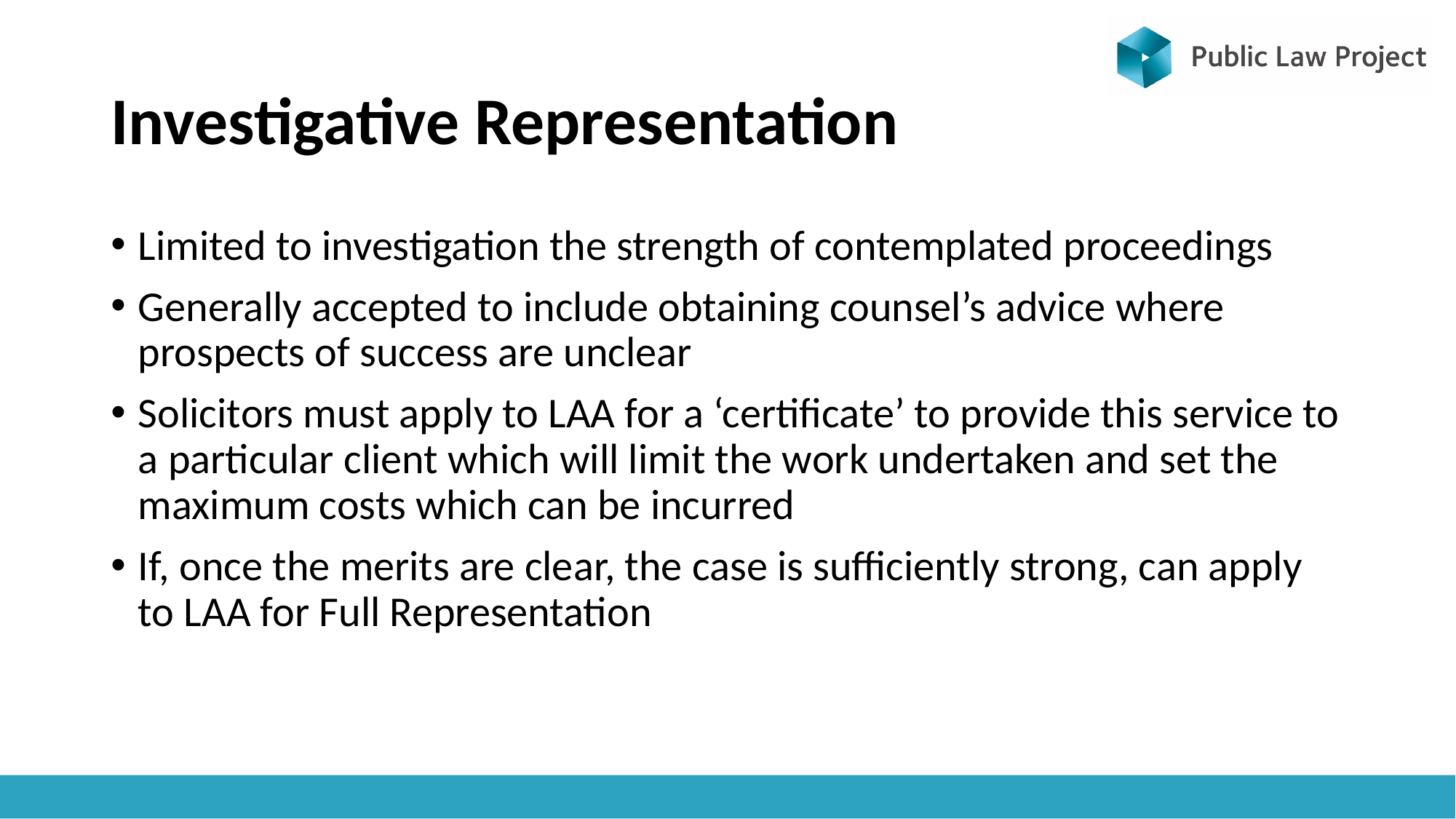

# Investigative Representation
Limited to investigation the strength of contemplated proceedings
Generally accepted to include obtaining counsel’s advice where prospects of success are unclear
Solicitors must apply to LAA for a ‘certificate’ to provide this service to a particular client which will limit the work undertaken and set the maximum costs which can be incurred
If, once the merits are clear, the case is sufficiently strong, can apply to LAA for Full Representation